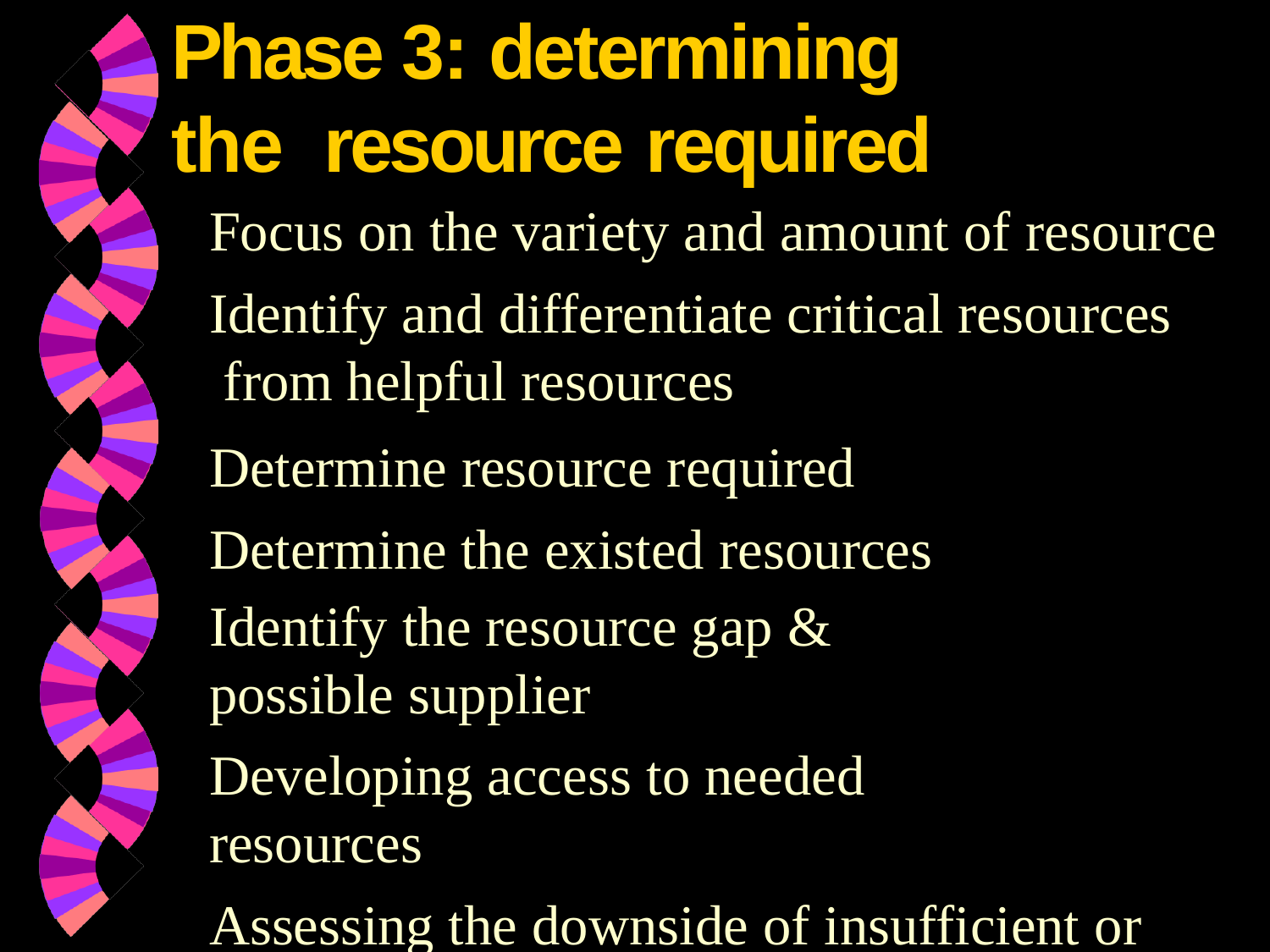

# Phase 3: determining the  resource required
Focus on the variety and amount of resource
Identify and differentiate critical resources  from helpful resources
Determine resource required  Determine the existed resources
Identify the resource gap & possible supplier
Developing access to needed resources
Assessing the downside of insufficient or  inappropriate resources